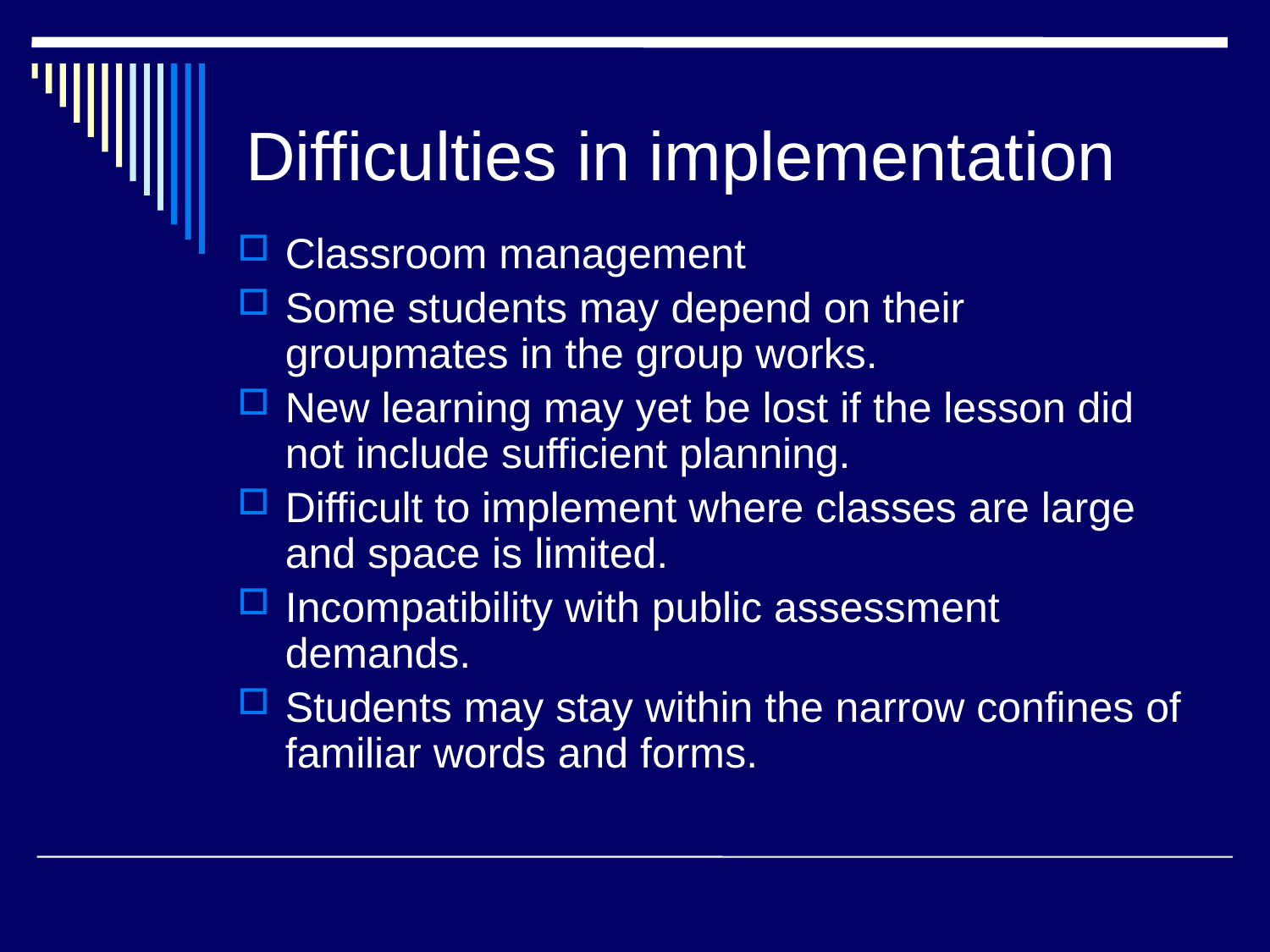

Difficulties in implementation
Classroom management
Some students may depend on their groupmates in the group works.
New learning may yet be lost if the lesson did not include sufficient planning.
Difficult to implement where classes are large and space is limited.
Incompatibility with public assessment demands.
Students may stay within the narrow confines of familiar words and forms.